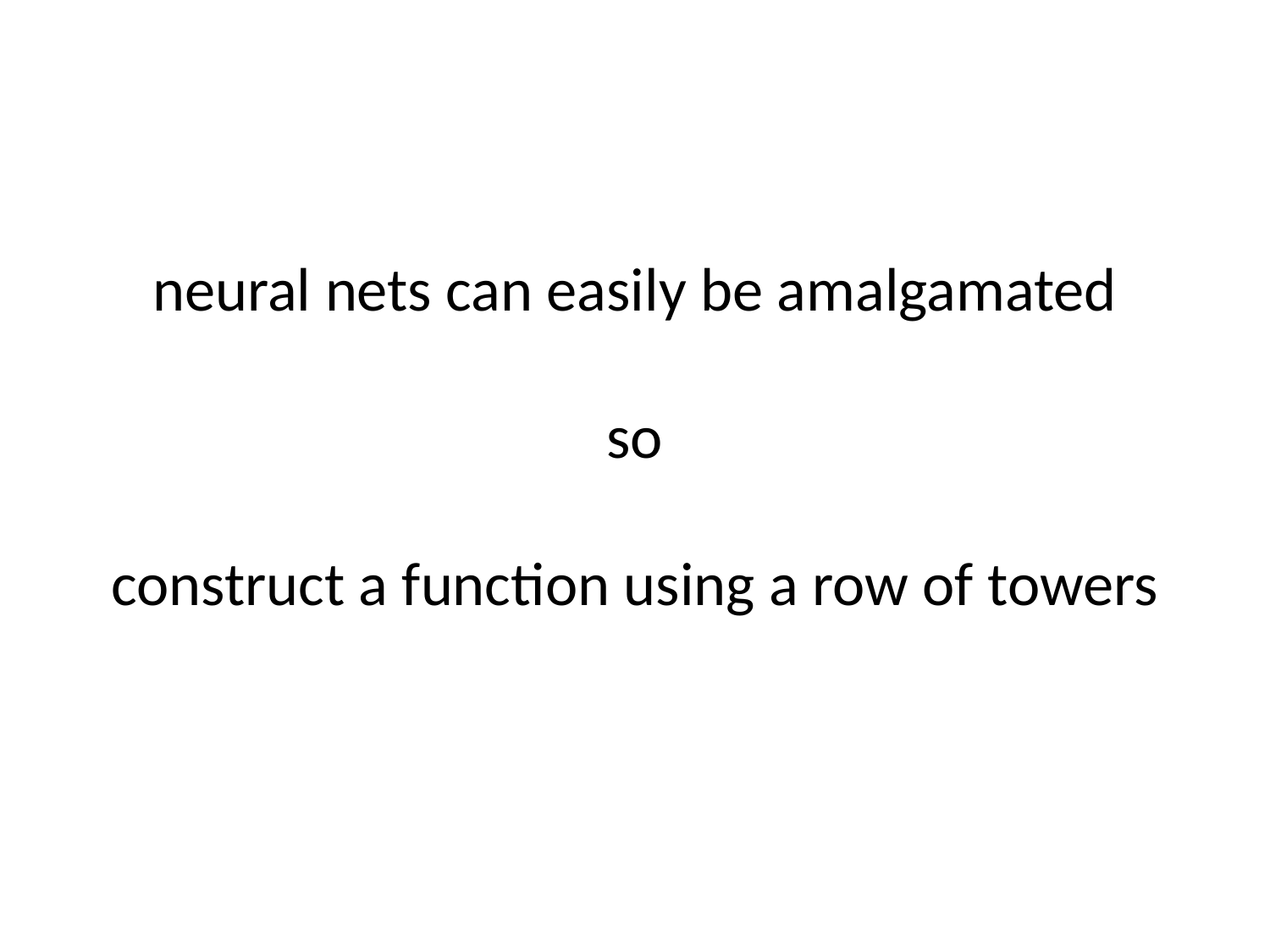

# neural nets can easily be amalgamated so construct a function using a row of towers